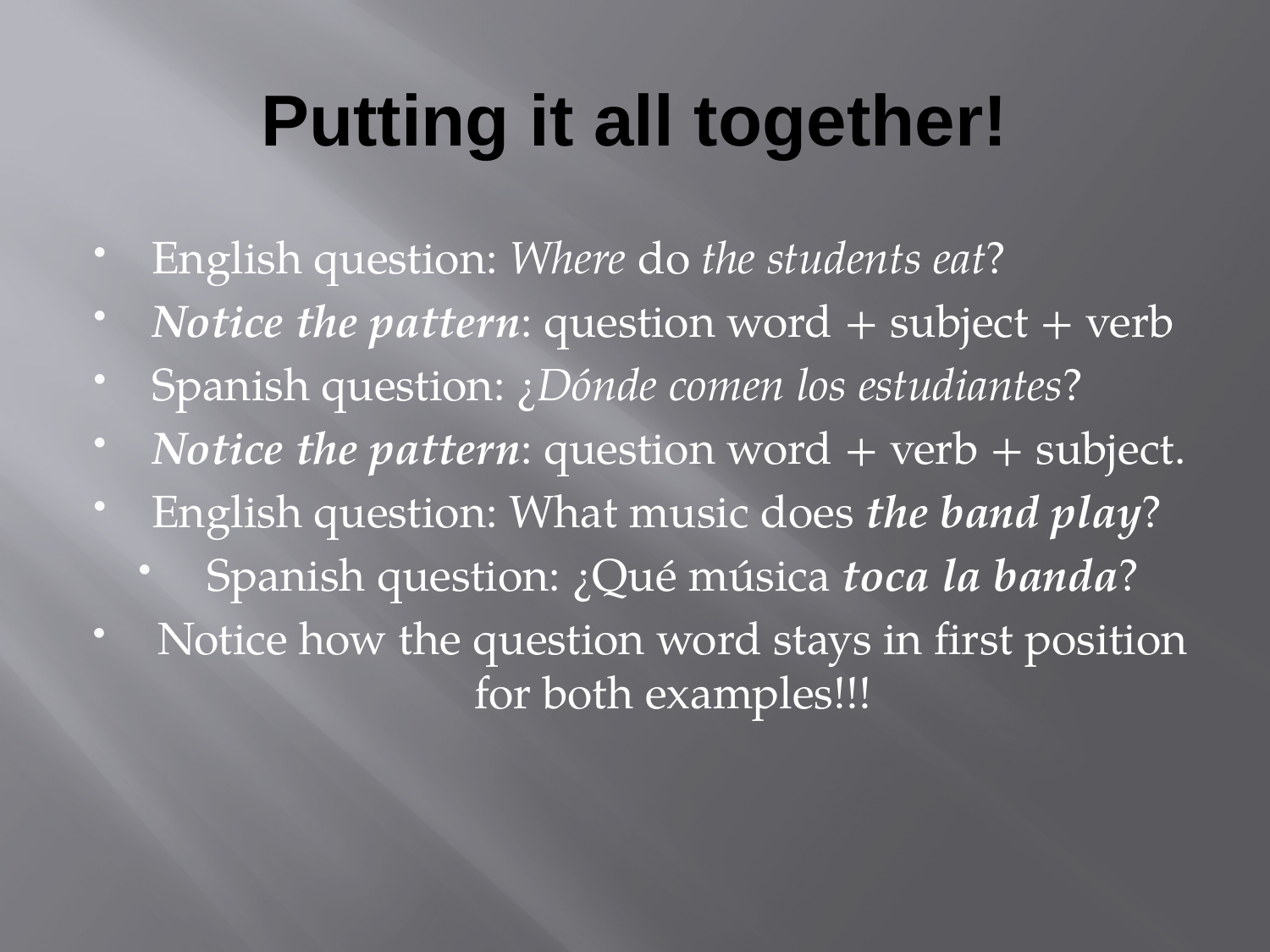

# Putting it all together!
English question: Where do the students eat?
Notice the pattern: question word + subject + verb
Spanish question: ¿Dónde comen los estudiantes?
Notice the pattern: question word + verb + subject.
English question: What music does the band play?
Spanish question: ¿Qué música toca la banda?
Notice how the question word stays in first position for both examples!!!